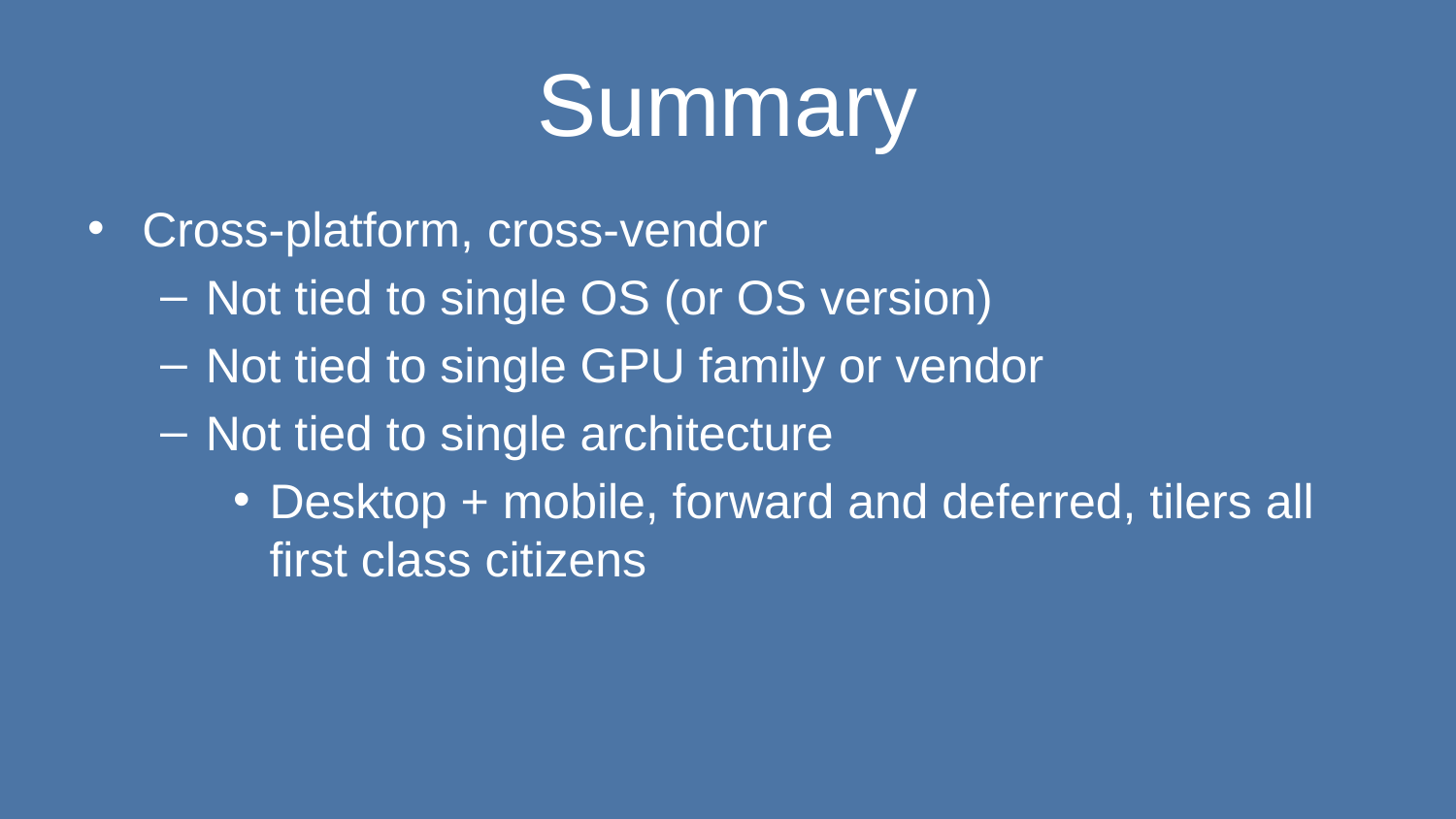

# Summary
Cross-platform, cross-vendor
Not tied to single OS (or OS version)
Not tied to single GPU family or vendor
Not tied to single architecture
Desktop + mobile, forward and deferred, tilers all first class citizens